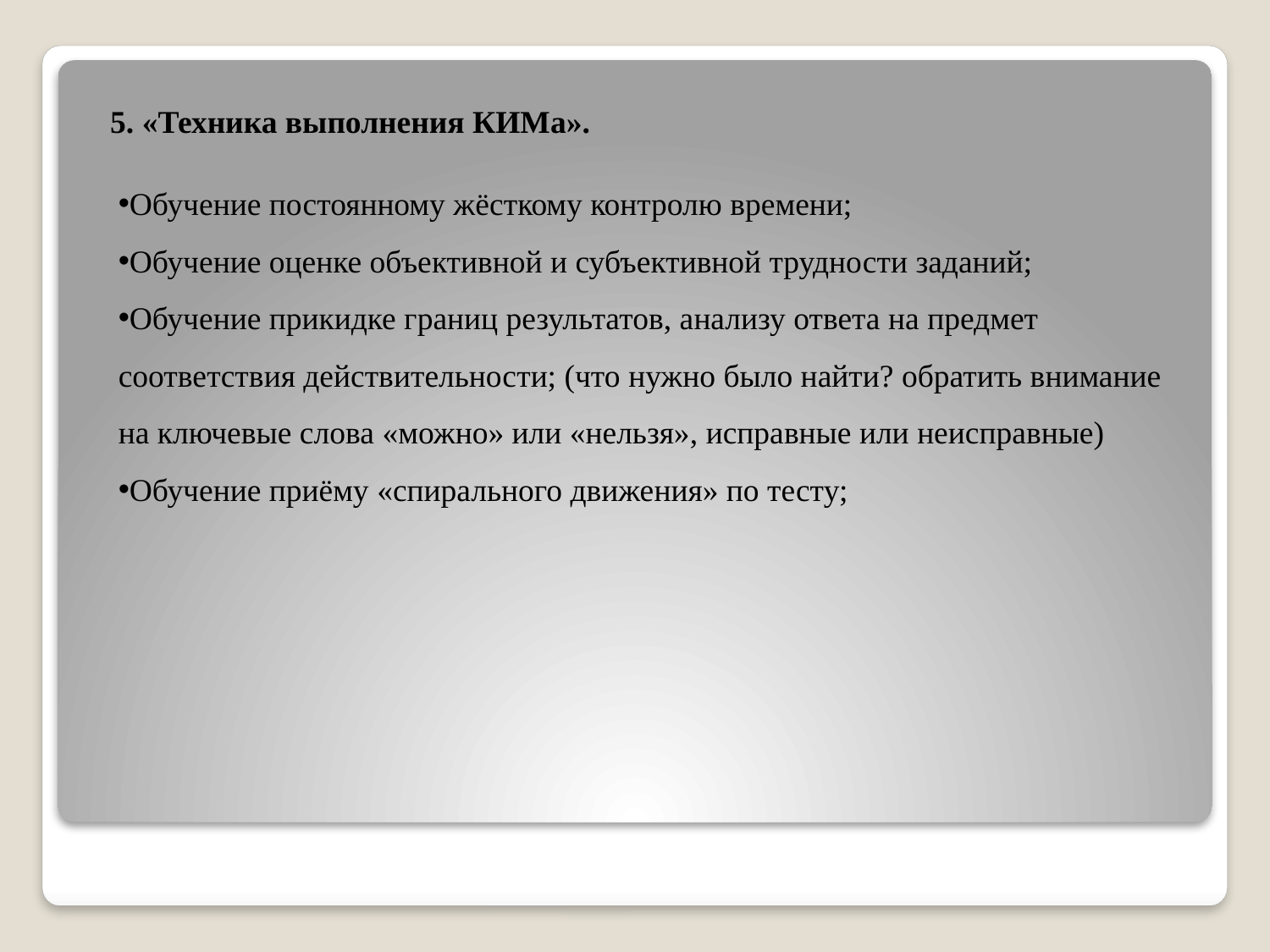

5. «Техника выполнения КИМа».
Обучение постоянному жёсткому контролю времени;
Обучение оценке объективной и субъективной трудности заданий;
Обучение прикидке границ результатов, анализу ответа на предмет соответствия действительности; (что нужно было найти? обратить внимание на ключевые слова «можно» или «нельзя», исправные или неисправные)
Обучение приёму «спирального движения» по тесту;